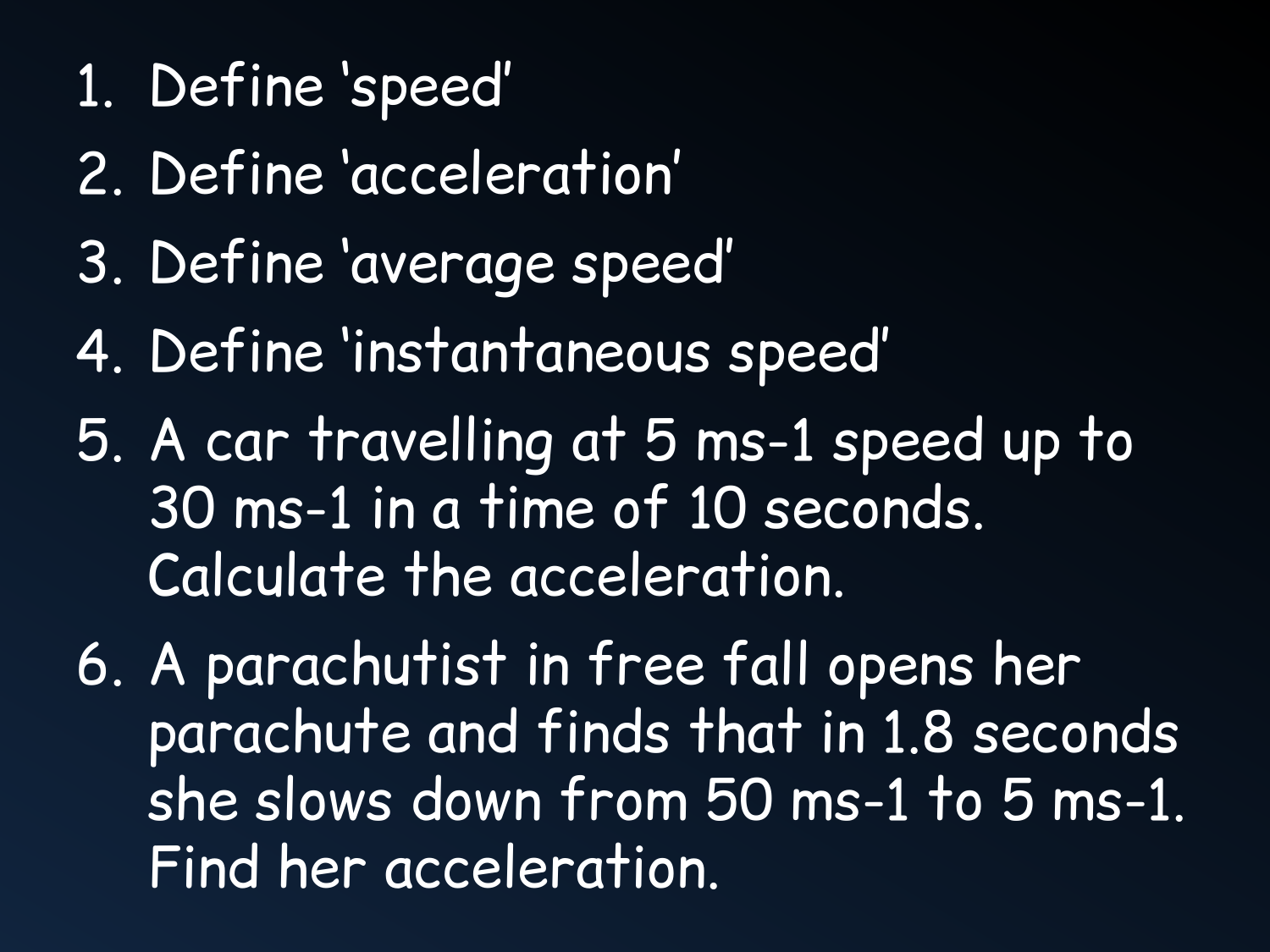

Define ‘speed’
Define ‘acceleration’
Define ‘average speed’
Define ‘instantaneous speed’
A car travelling at 5 ms-1 speed up to 30 ms-1 in a time of 10 seconds. Calculate the acceleration.
A parachutist in free fall opens her parachute and finds that in 1.8 seconds she slows down from 50 ms-1 to 5 ms-1. Find her acceleration.